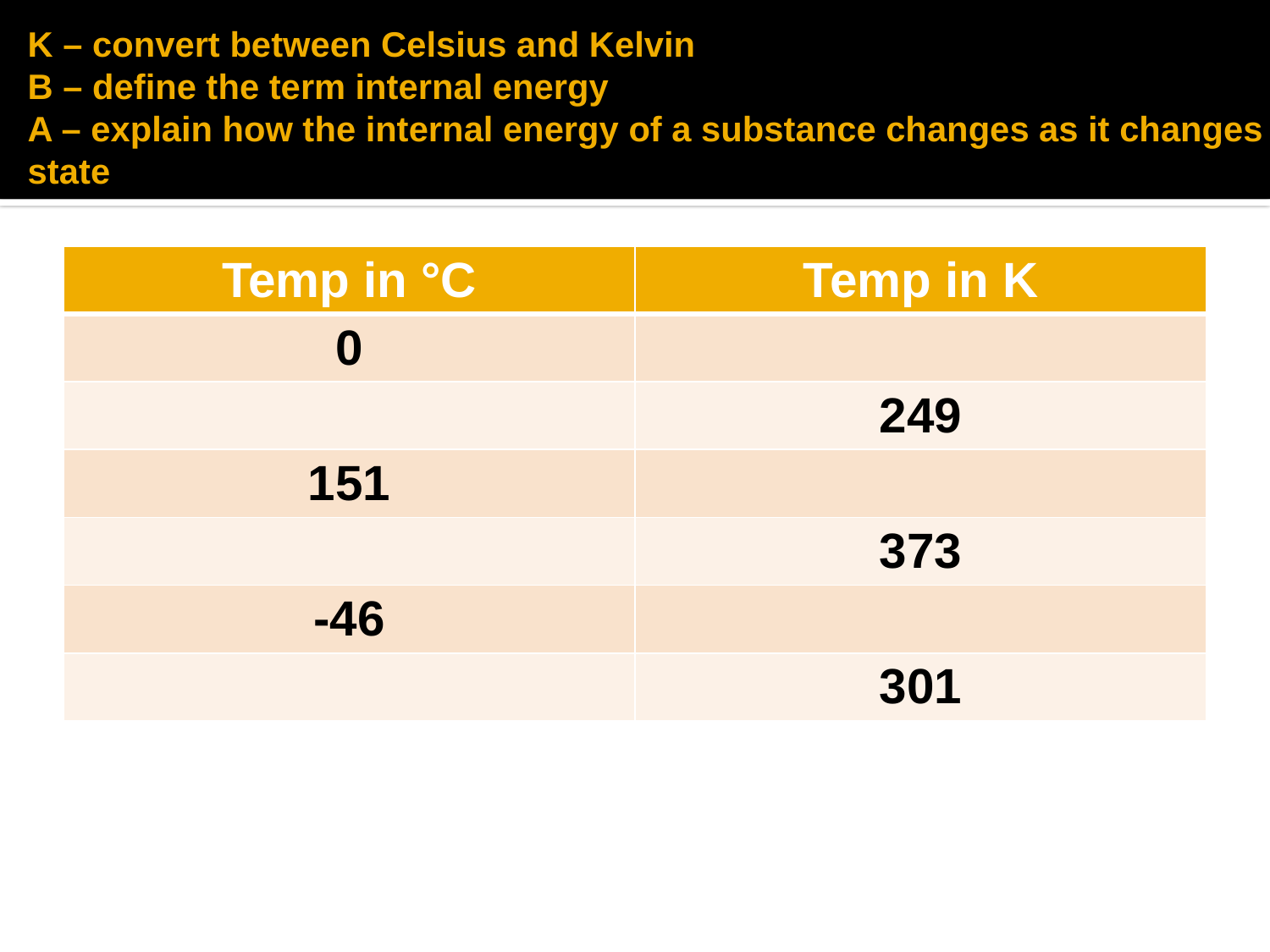

K – convert between Celsius and Kelvin
B – define the term internal energy
A – explain how the internal energy of a substance changes as it changes state
| Temp in °C | Temp in K |
| --- | --- |
| 0 |  |
|  | 249 |
| 151 |  |
|  | 373 |
| -46 |  |
|  | 301 |